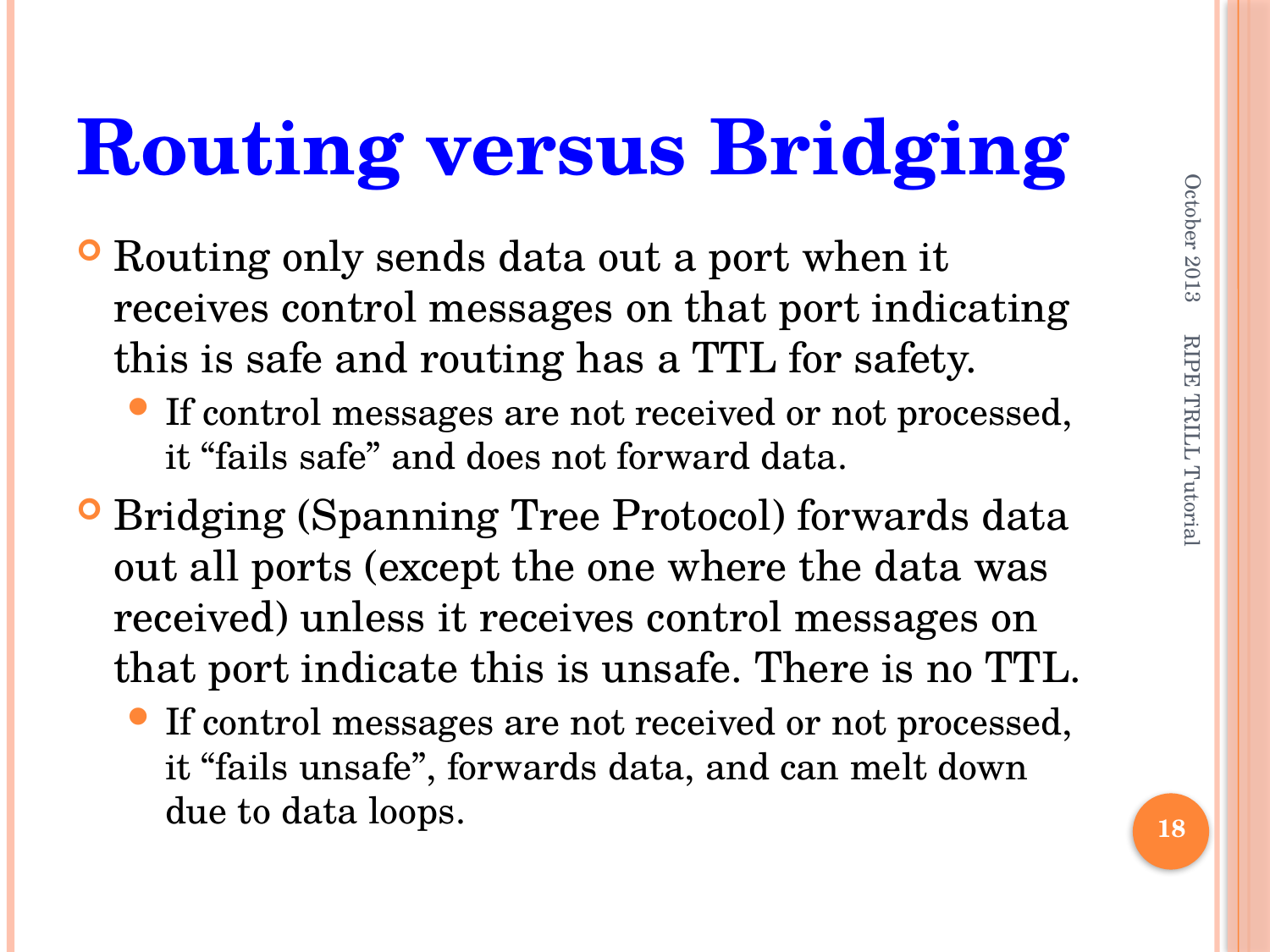

# Routing versus Bridging
October 2013
Routing only sends data out a port when it receives control messages on that port indicating this is safe and routing has a TTL for safety.
If control messages are not received or not processed, it “fails safe” and does not forward data.
Bridging (Spanning Tree Protocol) forwards data out all ports (except the one where the data was received) unless it receives control messages on that port indicate this is unsafe. There is no TTL.
If control messages are not received or not processed, it “fails unsafe”, forwards data, and can melt down due to data loops.
RIPE TRILL Tutorial
18